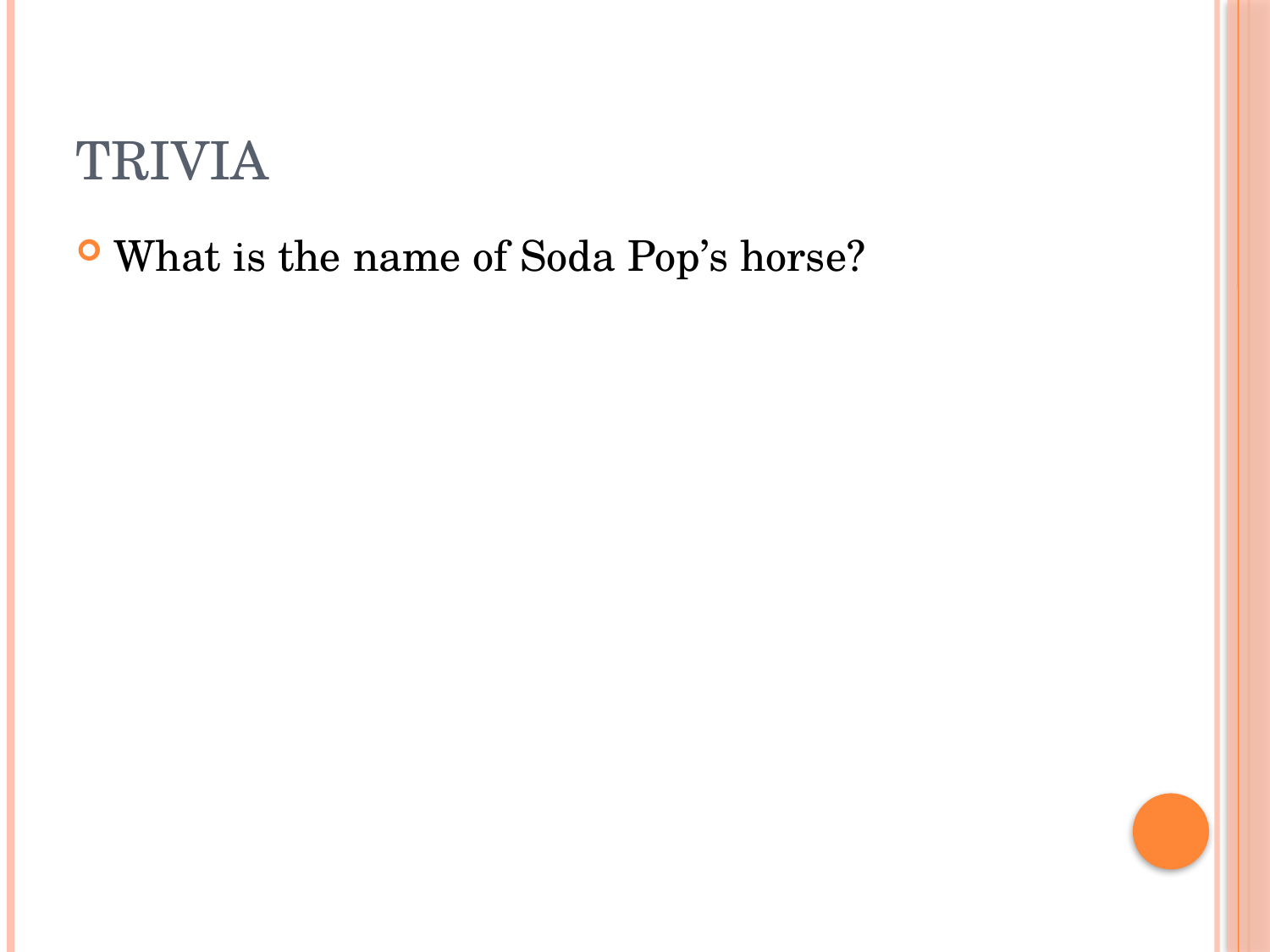

# Trivia
What is the name of Soda Pop’s horse?